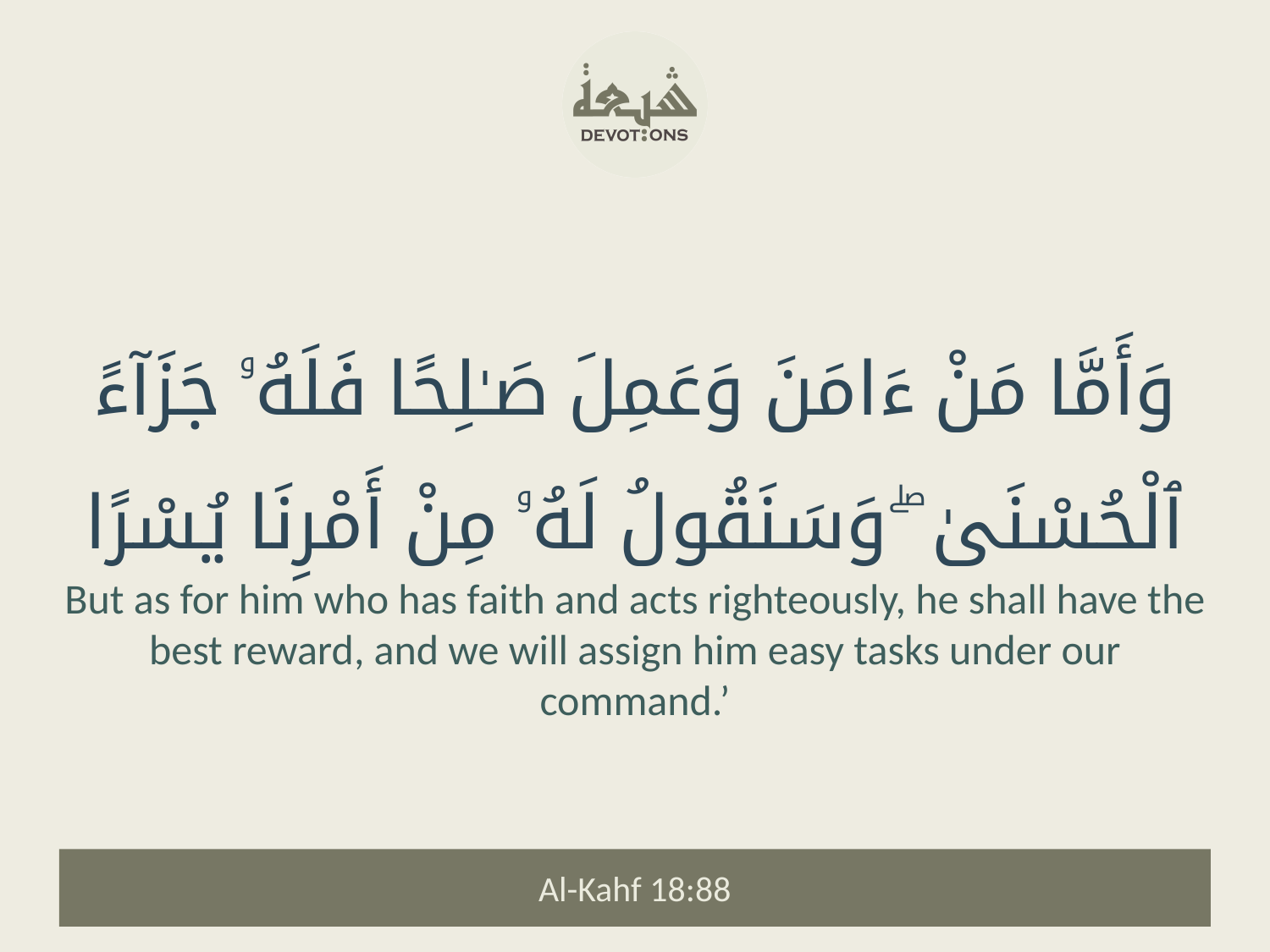

وَأَمَّا مَنْ ءَامَنَ وَعَمِلَ صَـٰلِحًا فَلَهُۥ جَزَآءً ٱلْحُسْنَىٰ ۖ وَسَنَقُولُ لَهُۥ مِنْ أَمْرِنَا يُسْرًا
But as for him who has faith and acts righteously, he shall have the best reward, and we will assign him easy tasks under our command.’
Al-Kahf 18:88